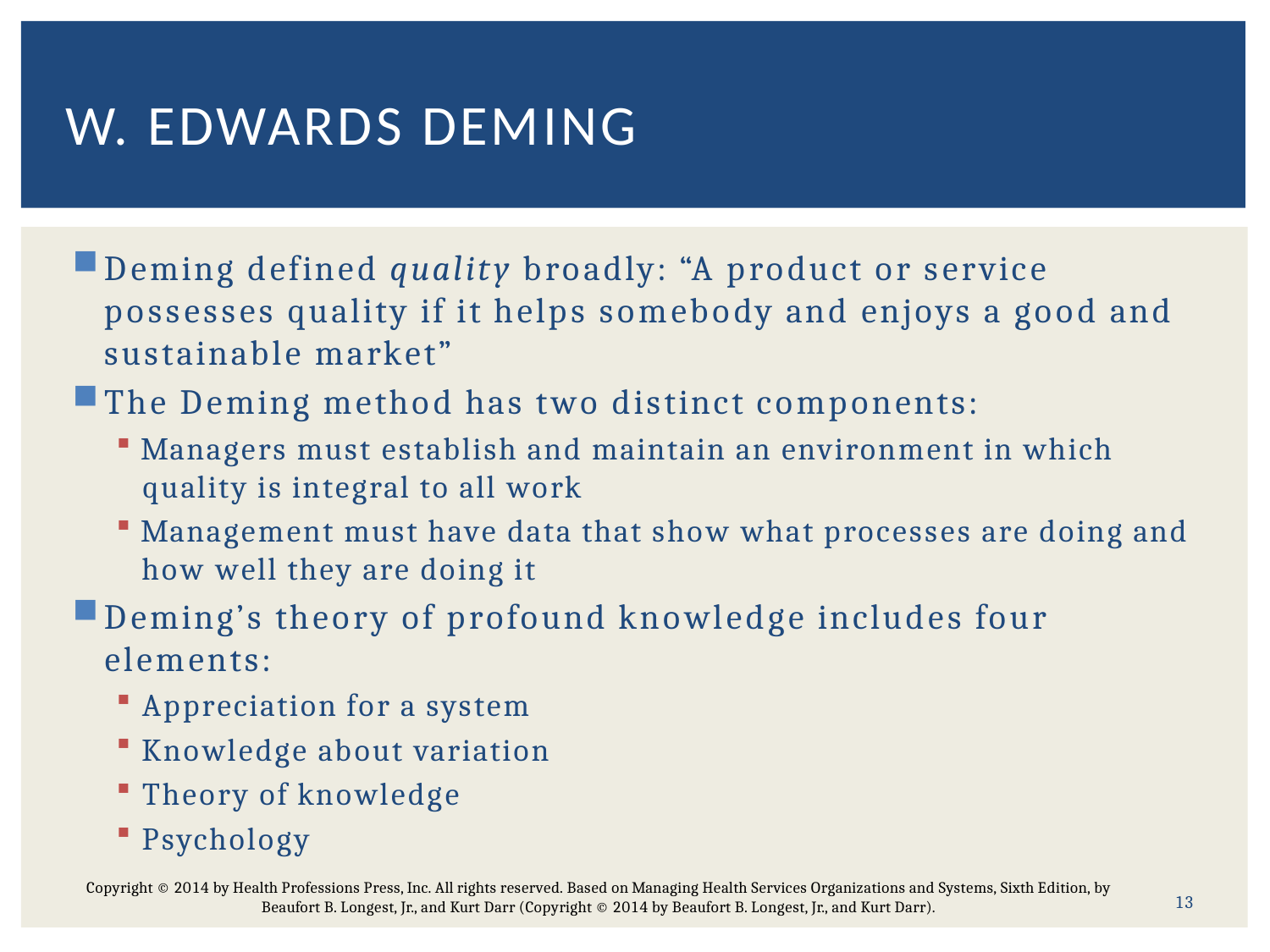

# w. Edwards deming
Deming defined quality broadly: “A product or service possesses quality if it helps somebody and enjoys a good and sustainable market”
The Deming method has two distinct components:
Managers must establish and maintain an environment in which quality is integral to all work
Management must have data that show what processes are doing and how well they are doing it
Deming’s theory of profound knowledge includes four elements:
Appreciation for a system
Knowledge about variation
Theory of knowledge
Psychology

13